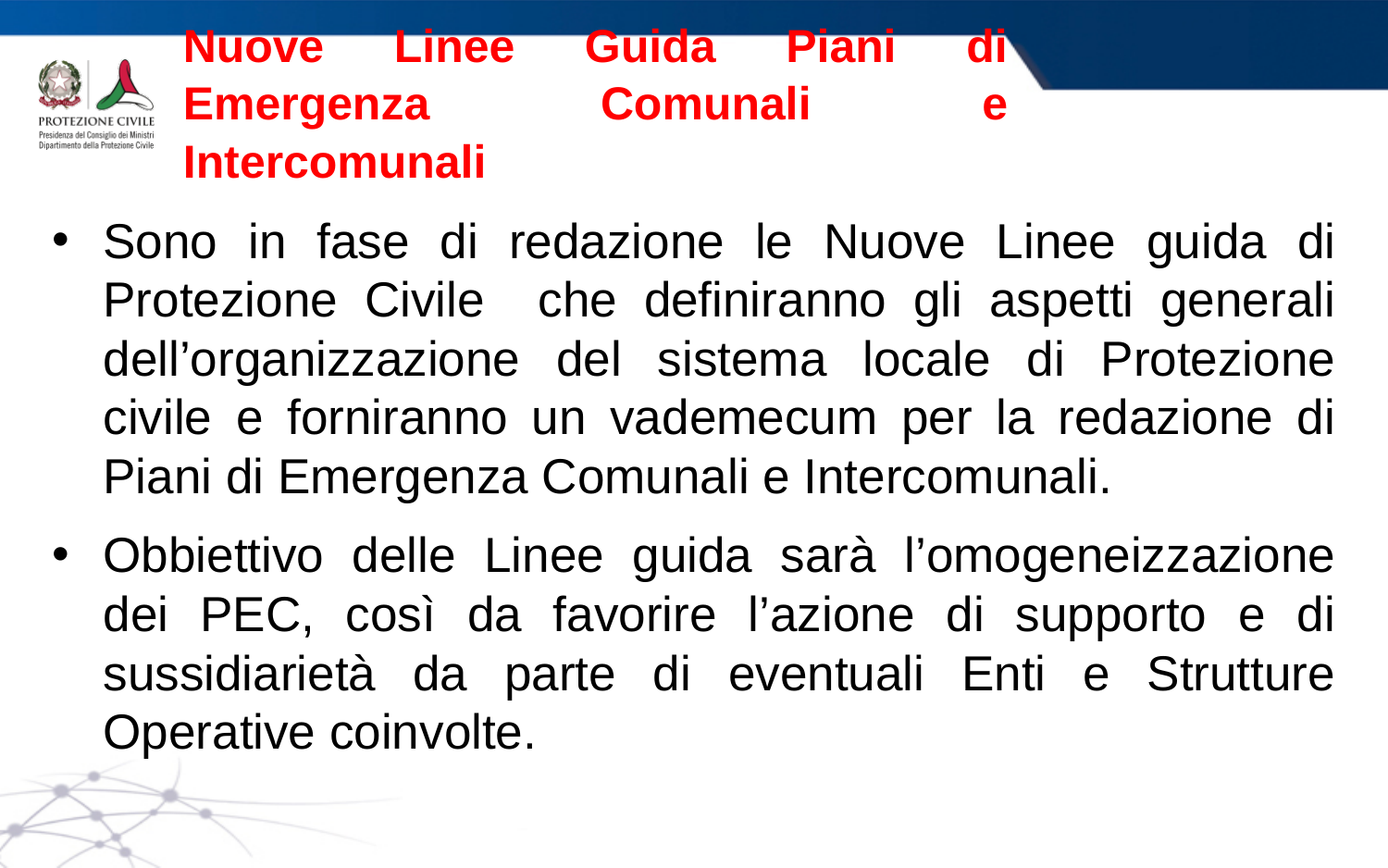

# Nuove Linee Guida Piani di Emergenza Comunali e Intercomunali
Sono in fase di redazione le Nuove Linee guida di Protezione Civile  che definiranno gli aspetti generali dell’organizzazione del sistema locale di Protezione civile e forniranno un vademecum per la redazione di Piani di Emergenza Comunali e Intercomunali.
Obbiettivo delle Linee guida sarà l’omogeneizzazione dei PEC, così da favorire l’azione di supporto e di sussidiarietà da parte di eventuali Enti e Strutture Operative coinvolte.